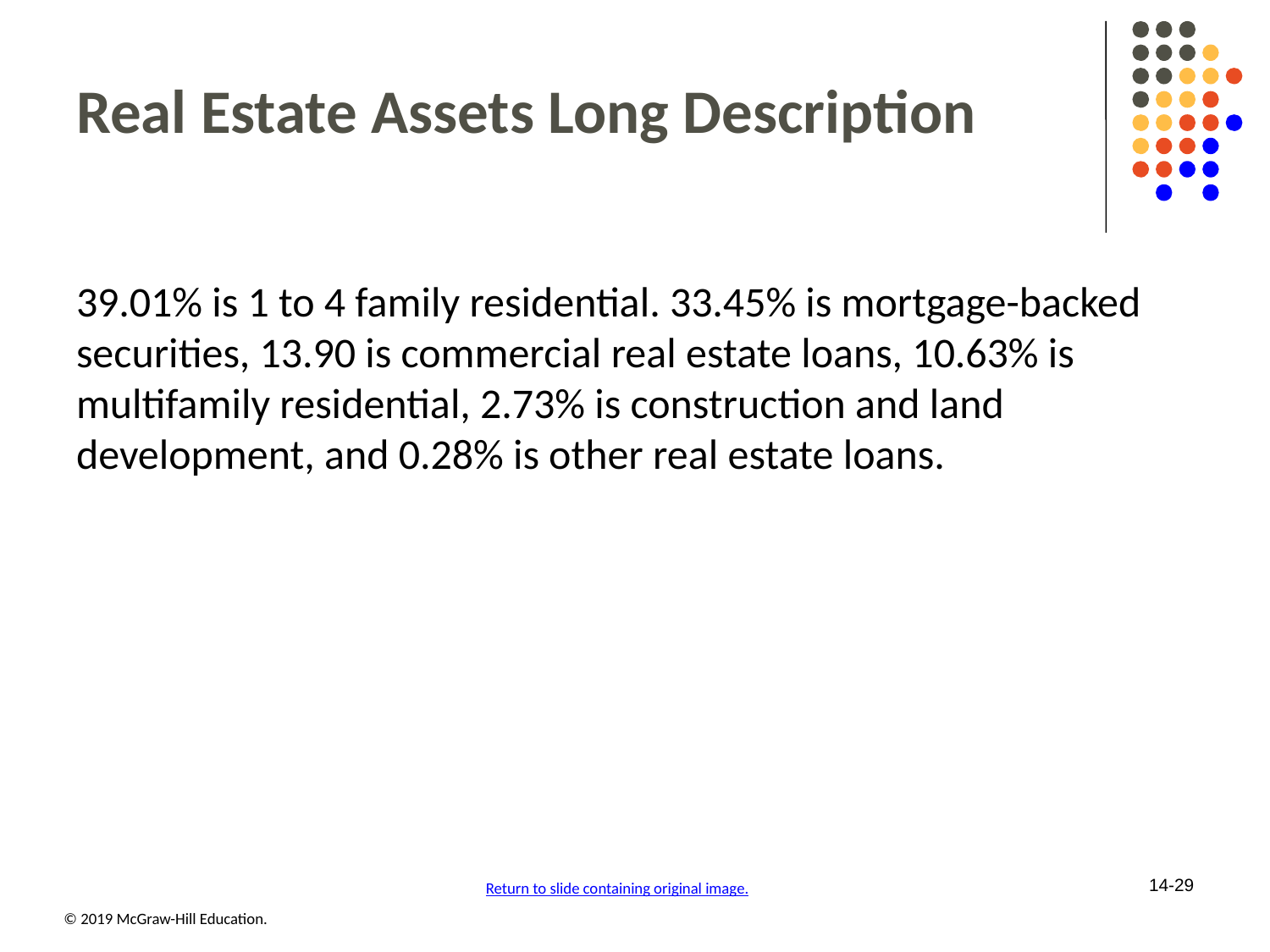

# Real Estate Assets Long Description
39.01% is 1 to 4 family residential. 33.45% is mortgage-backed securities, 13.90 is commercial real estate loans, 10.63% is multifamily residential, 2.73% is construction and land development, and 0.28% is other real estate loans.
14-29
Return to slide containing original image.